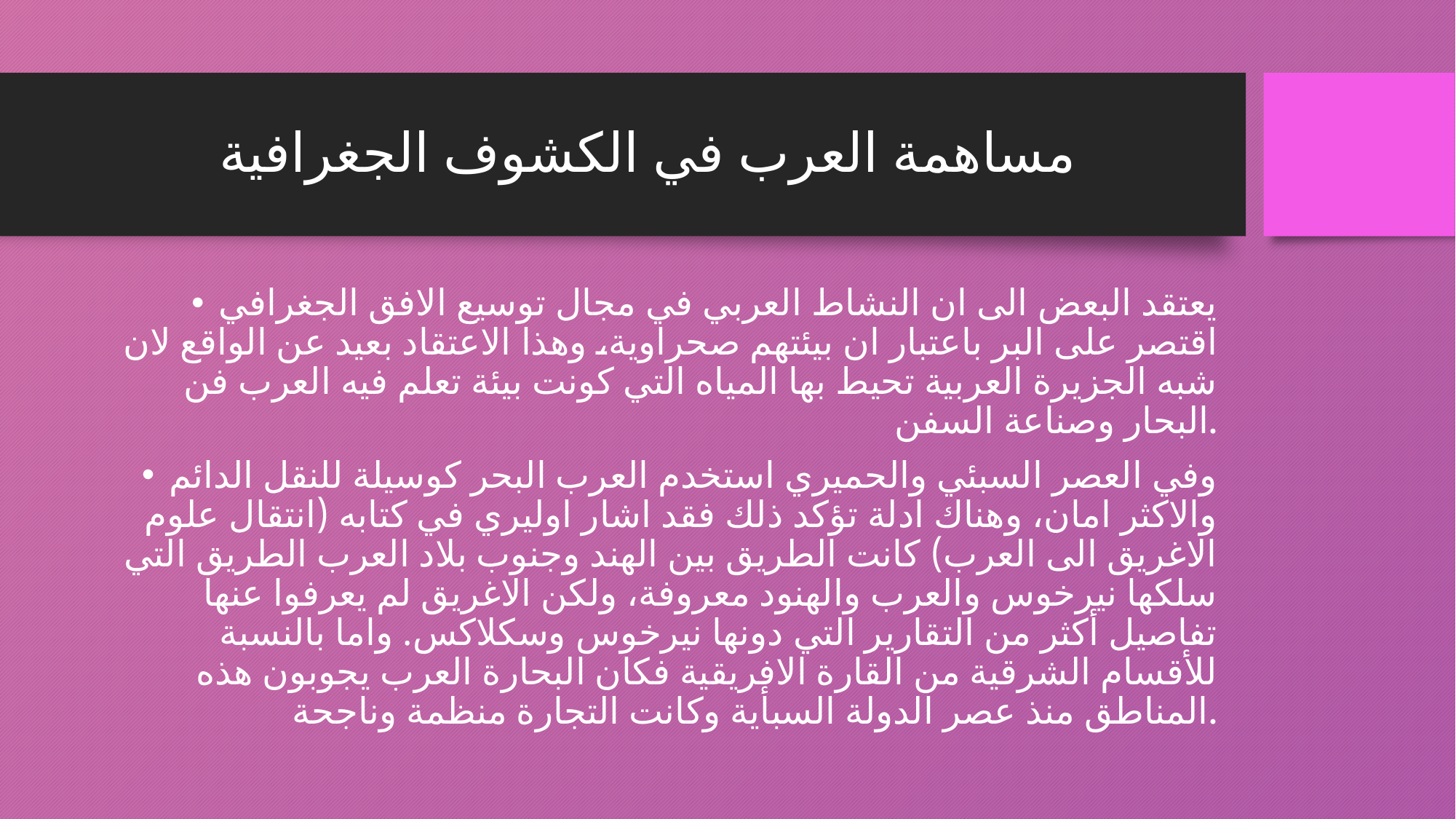

# مساهمة العرب في الكشوف الجغرافية
يعتقد البعض الى ان النشاط العربي في مجال توسيع الافق الجغرافي اقتصر على البر باعتبار ان بيئتهم صحراوية، وهذا الاعتقاد بعيد عن الواقع لان شبه الجزيرة العربية تحيط بها المياه التي كونت بيئة تعلم فيه العرب فن البحار وصناعة السفن.
وفي العصر السبئي والحميري استخدم العرب البحر كوسيلة للنقل الدائم والاكثر امان، وهناك ادلة تؤكد ذلك فقد اشار اوليري في كتابه (انتقال علوم الاغريق الى العرب) كانت الطريق بين الهند وجنوب بلاد العرب الطريق التي سلكها نيرخوس والعرب والهنود معروفة، ولكن الاغريق لم يعرفوا عنها تفاصيل أكثر من التقارير التي دونها نيرخوس وسكلاكس. واما بالنسبة للأقسام الشرقية من القارة الافريقية فكان البحارة العرب يجوبون هذه المناطق منذ عصر الدولة السبأية وكانت التجارة منظمة وناجحة.